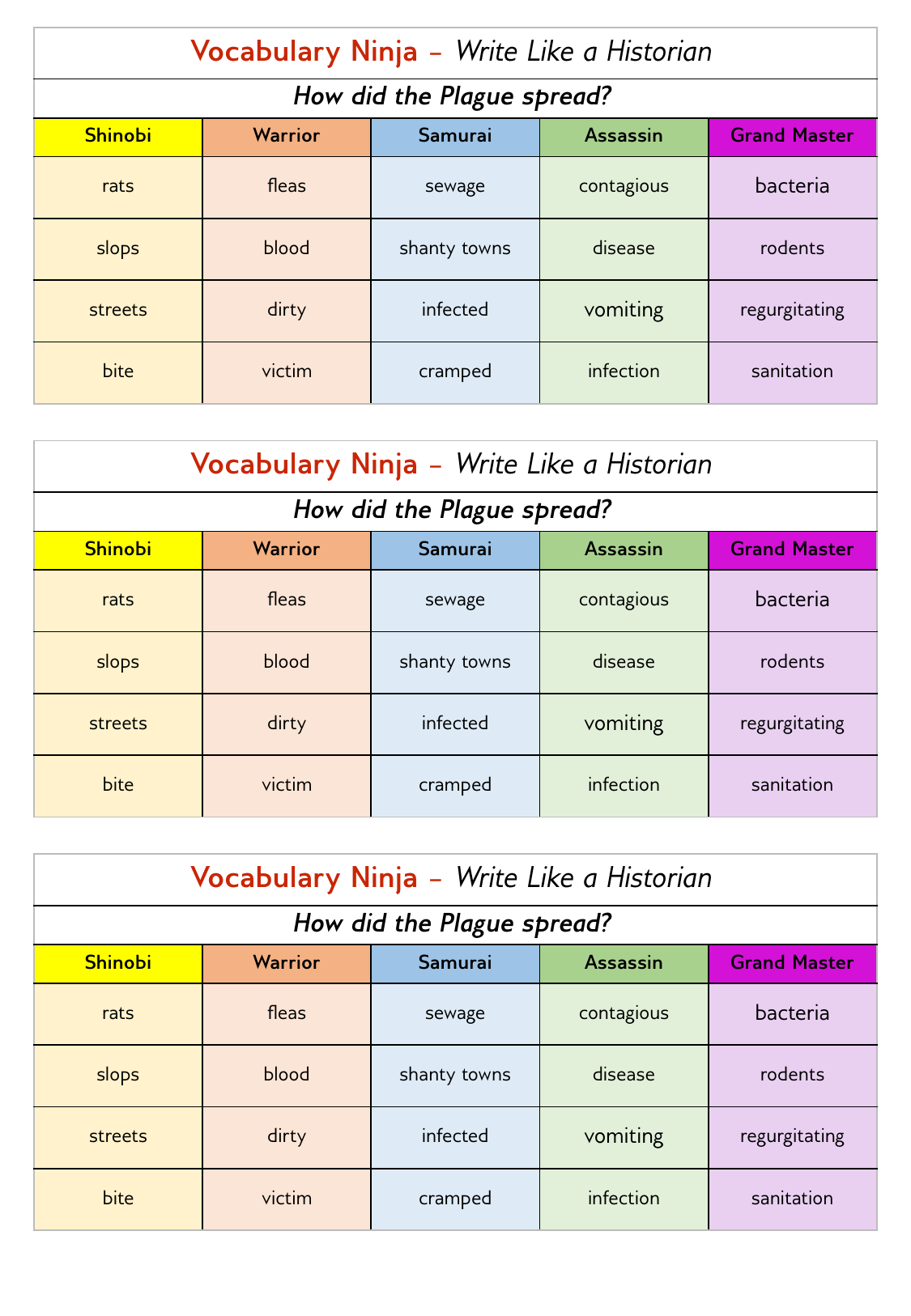

| Vocabulary Ninja – Write Like a Historian |  |  |  |  |
| --- | --- | --- | --- | --- |
| How did the Plague spread? |  |  |  |  |
| Shinobi | Warrior | Samurai | Assassin | Grand Master |
| rats | fleas | sewage | contagious | bacteria |
| slops | blood | shanty towns | disease | rodents |
| streets | dirty | infected | vomiting | regurgitating |
| bite | victim | cramped | infection | sanitation |
| Vocabulary Ninja – Write Like a Historian |  |  |  |  |
| --- | --- | --- | --- | --- |
| How did the Plague spread? |  |  |  |  |
| Shinobi | Warrior | Samurai | Assassin | Grand Master |
| rats | fleas | sewage | contagious | bacteria |
| slops | blood | shanty towns | disease | rodents |
| streets | dirty | infected | vomiting | regurgitating |
| bite | victim | cramped | infection | sanitation |
| Vocabulary Ninja – Write Like a Historian |  |  |  |  |
| --- | --- | --- | --- | --- |
| How did the Plague spread? |  |  |  |  |
| Shinobi | Warrior | Samurai | Assassin | Grand Master |
| rats | fleas | sewage | contagious | bacteria |
| slops | blood | shanty towns | disease | rodents |
| streets | dirty | infected | vomiting | regurgitating |
| bite | victim | cramped | infection | sanitation |